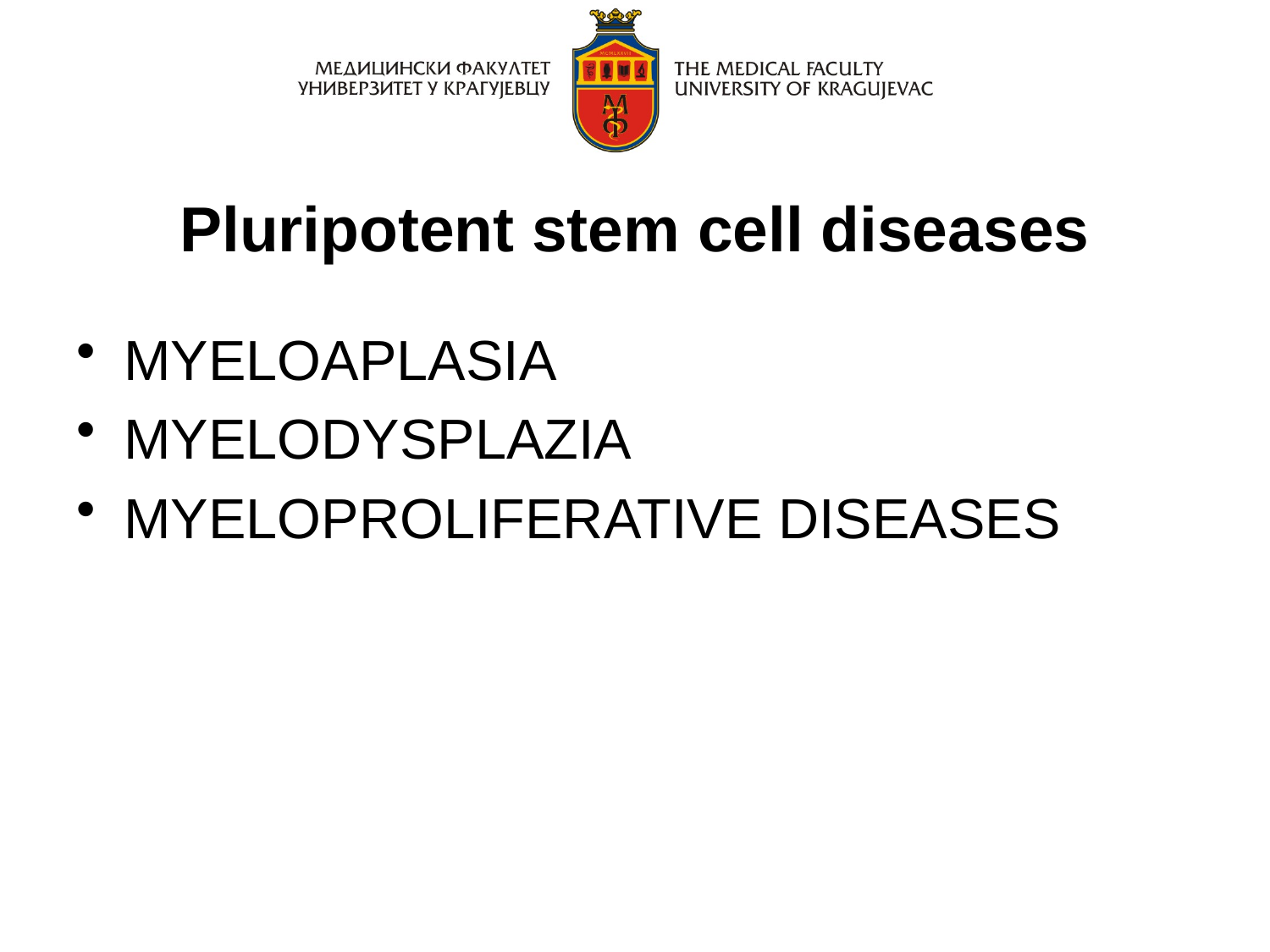

# Pluripotent stem cell diseases
MYELOAPLASIA
MYELODYSPLAZIA
MYELOPROLIFERATIVE DISEASES